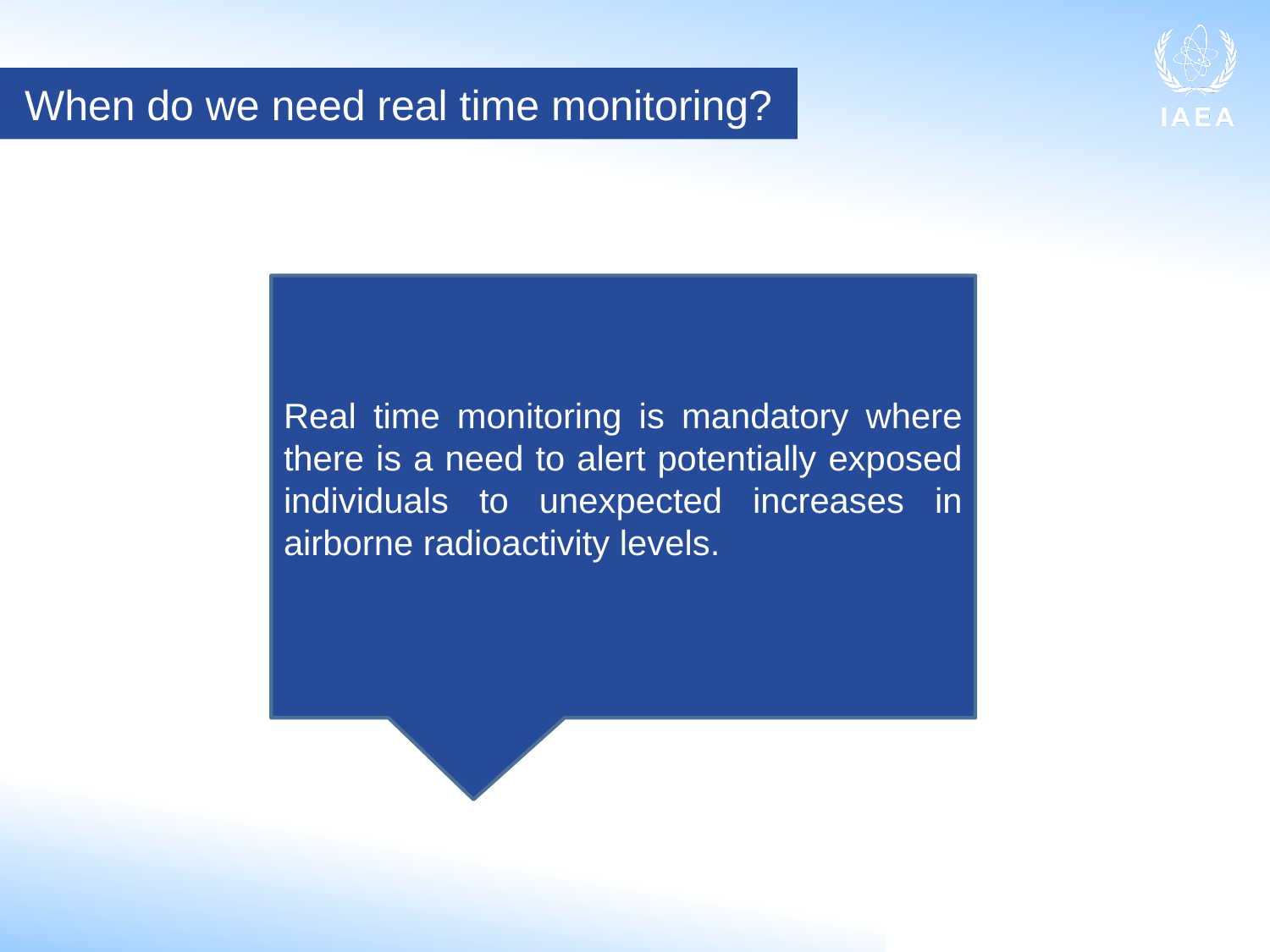

When do we need real time monitoring?
Real time monitoring is mandatory where there is a need to alert potentially exposed individuals to unexpected increases in airborne radioactivity levels.